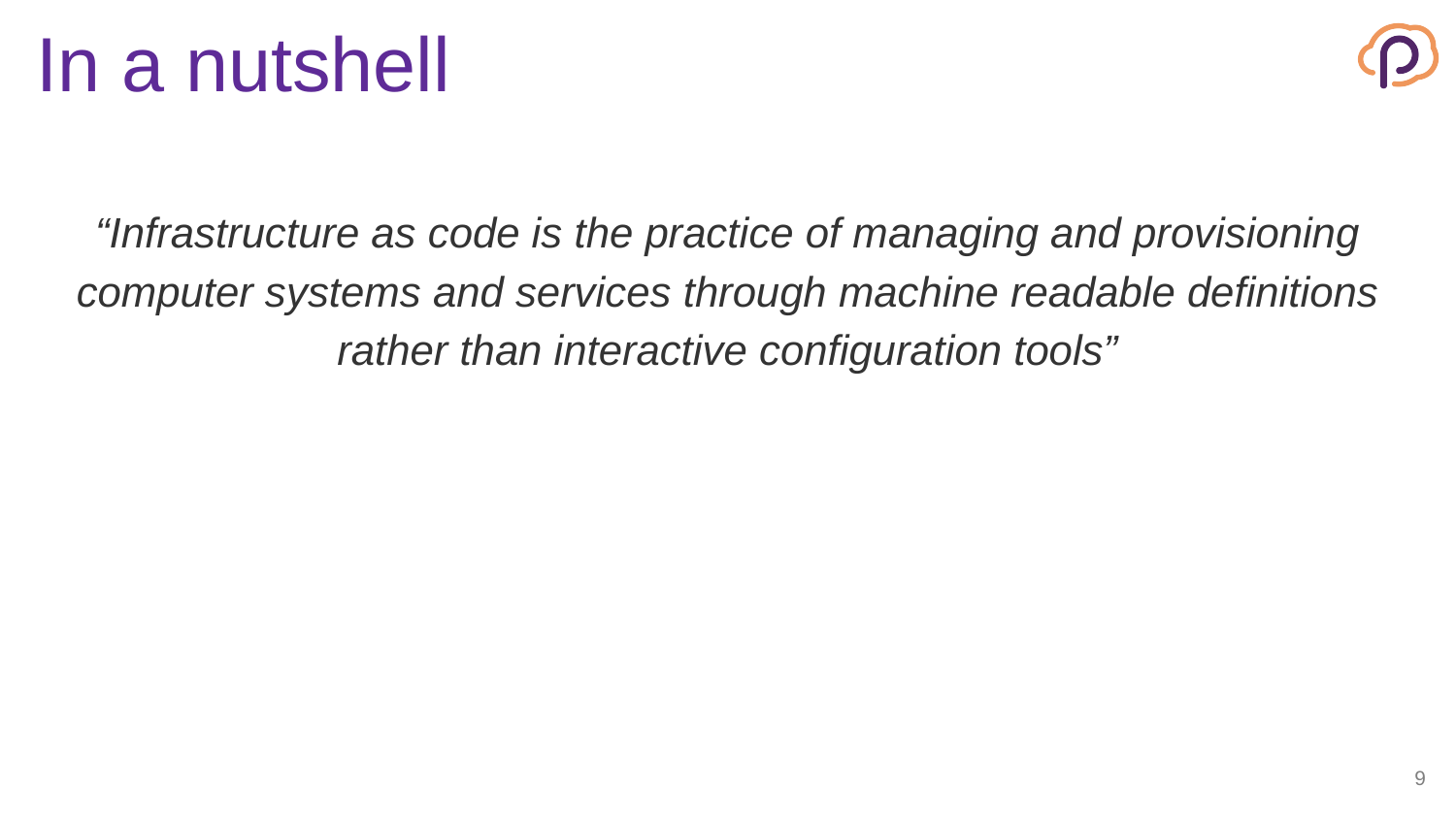

# In a nutshell
“Infrastructure as code is the practice of managing and provisioning computer systems and services through machine readable definitions rather than interactive configuration tools”
9